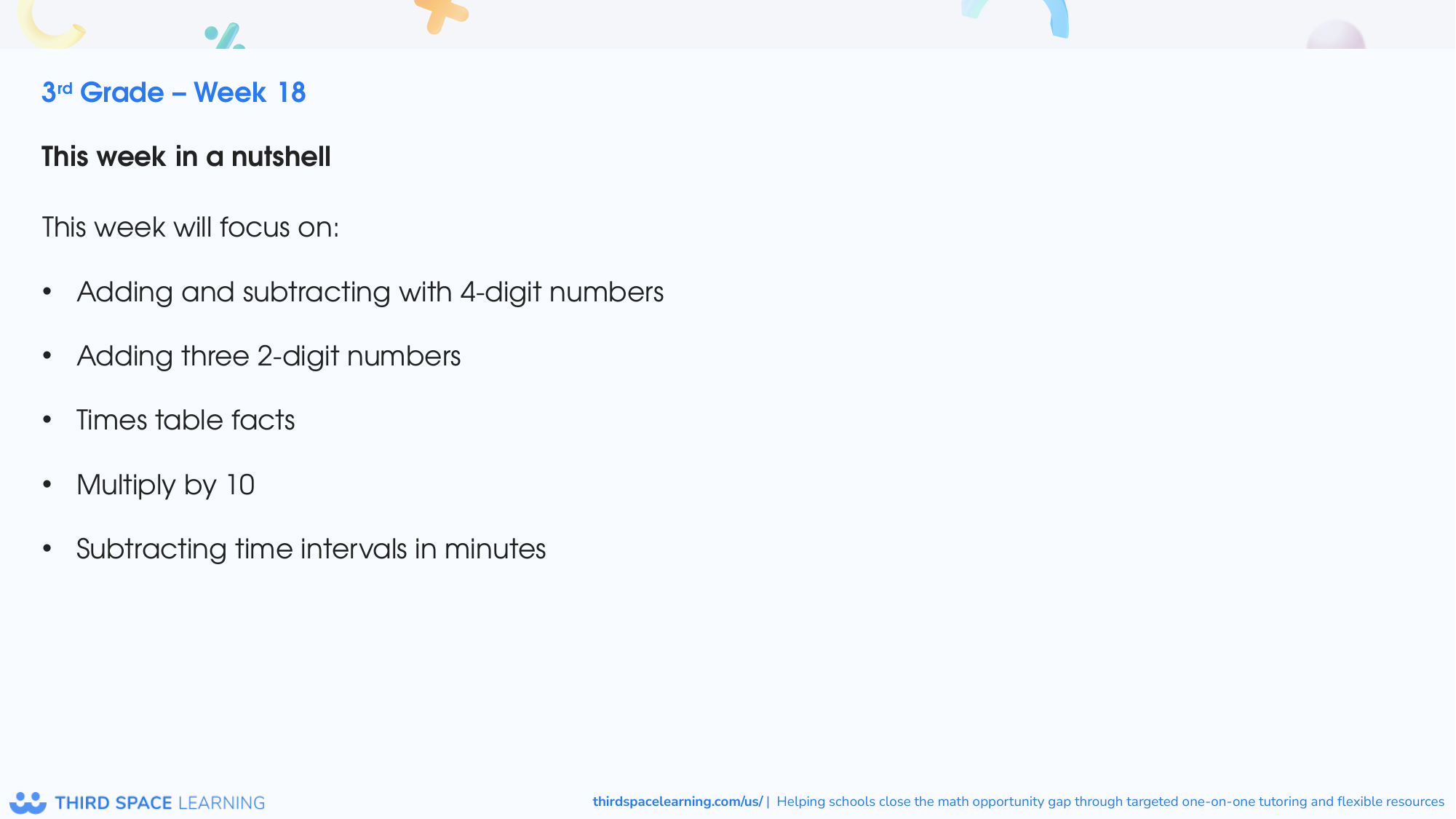

3rd Grade – Week 18
This week in a nutshell
This week will focus on:
Adding and subtracting with 4-digit numbers
Adding three 2-digit numbers
Times table facts
Multiply by 10
Subtracting time intervals in minutes